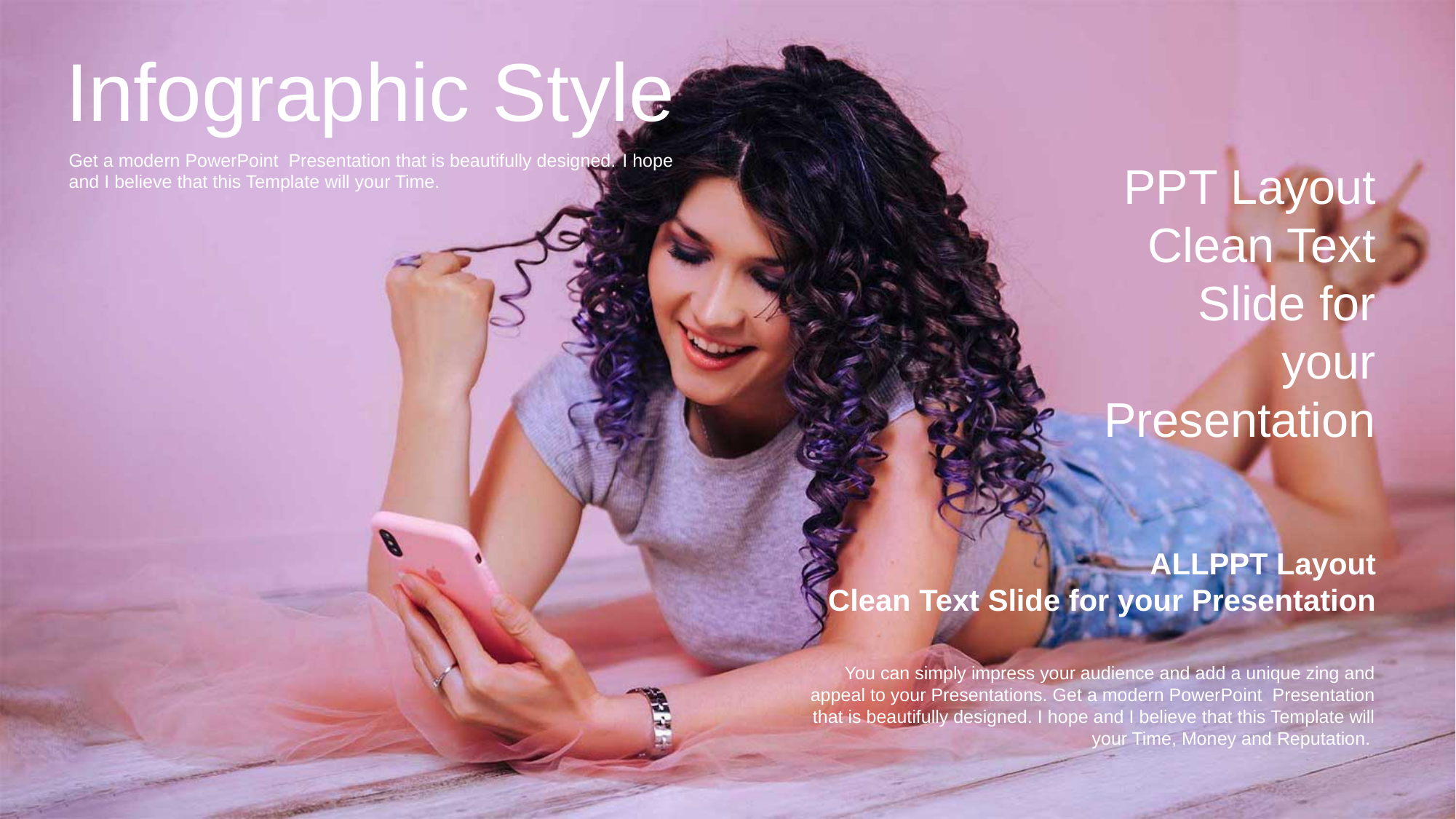

Infographic Style
Get a modern PowerPoint  Presentation that is beautifully designed. I hope and I believe that this Template will your Time.
PPT Layout
Clean Text Slide for your Presentation
ALLPPT Layout
Clean Text Slide for your Presentation
You can simply impress your audience and add a unique zing and appeal to your Presentations. Get a modern PowerPoint  Presentation that is beautifully designed. I hope and I believe that this Template will your Time, Money and Reputation.